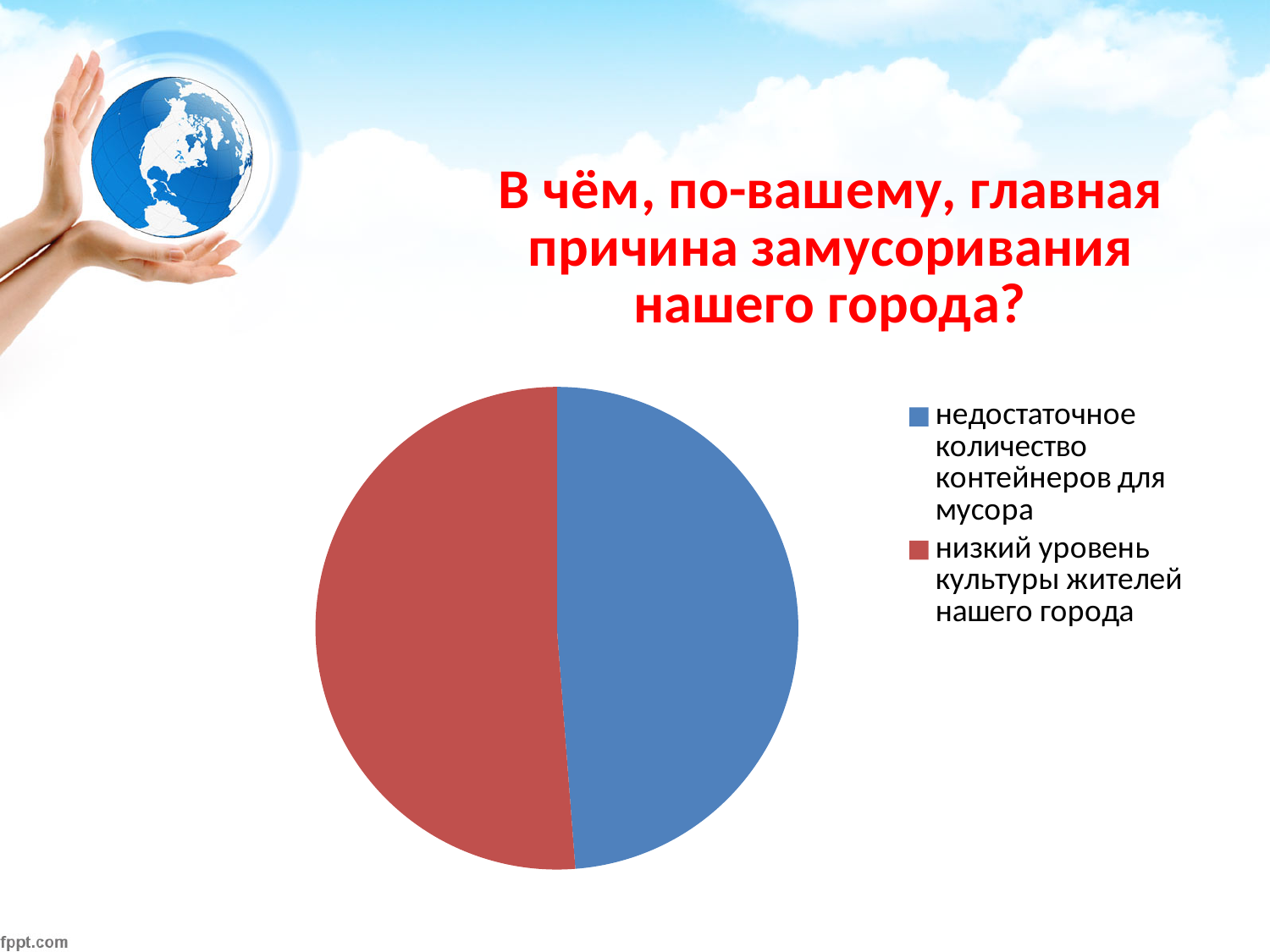

### Chart: В чём, по-вашему, главная причина замусоривания нашего города?

| Category | В чём, по-вашему, главная причина замусоривания нашего города? |
|---|---|
| недостаточное количество контейнеров для мусора | 40.0 |
| низкий уровень культуры жителей нашего города | 42.0 |